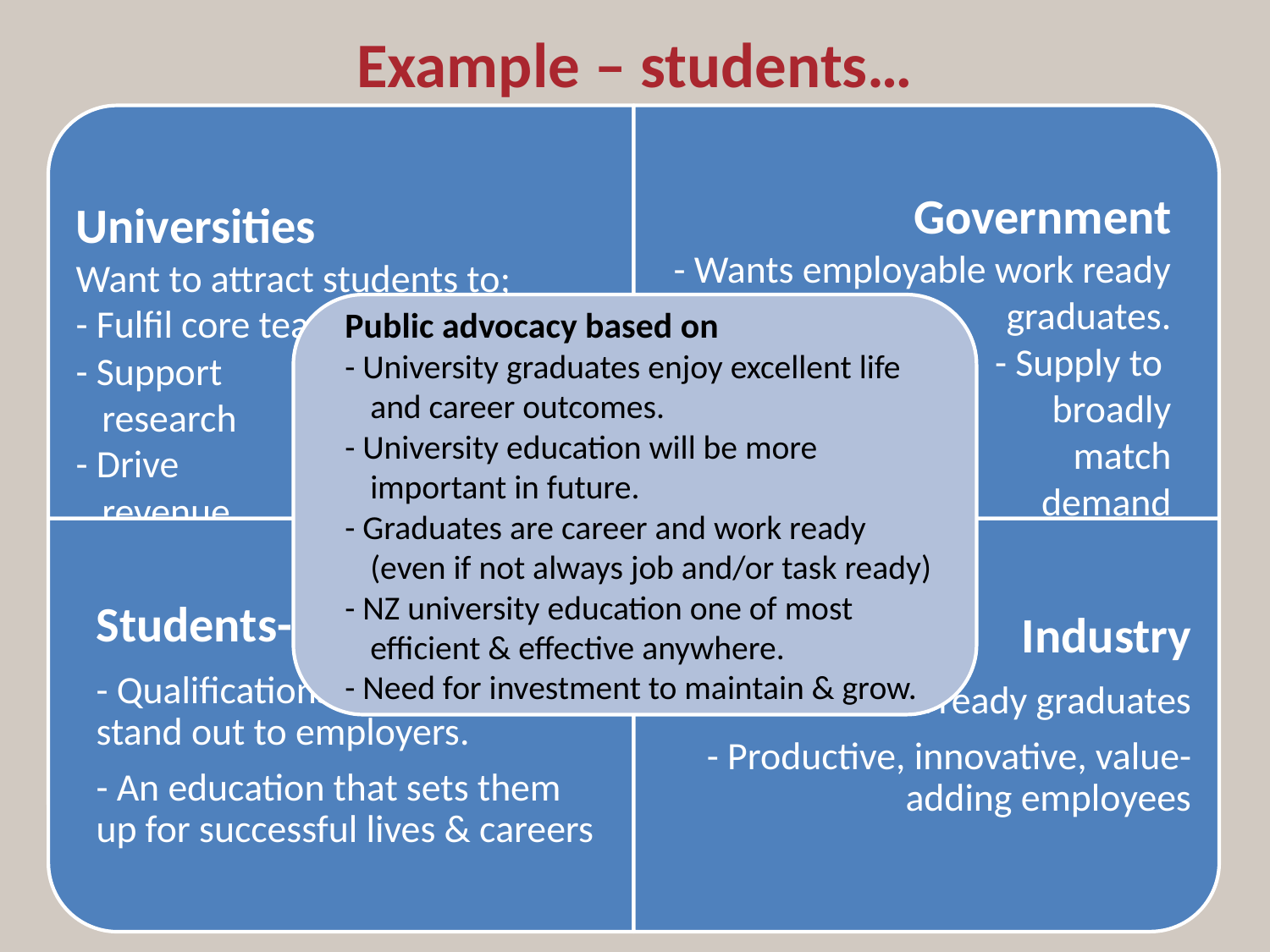

Example – students…

Universities
Want to attract students to;
- Fulfil core teaching mission
- Support
   research
- Drive
   revenue

Government
- Wants employable work ready graduates.
- Supply to
broadly
match
demand

Students-
- Qualifications that make them stand out to employers.
- An education that sets them up for successful lives & careers
Industry
- Work ready graduates
- Productive, innovative, value-adding employees
Public advocacy based on
- University graduates enjoy excellent life and career outcomes.
- University education will be more important in future.
- Graduates are career and work ready (even if not always job and/or task ready)
- NZ university education one of most efficient & effective anywhere.
- Need for investment to maintain & grow.